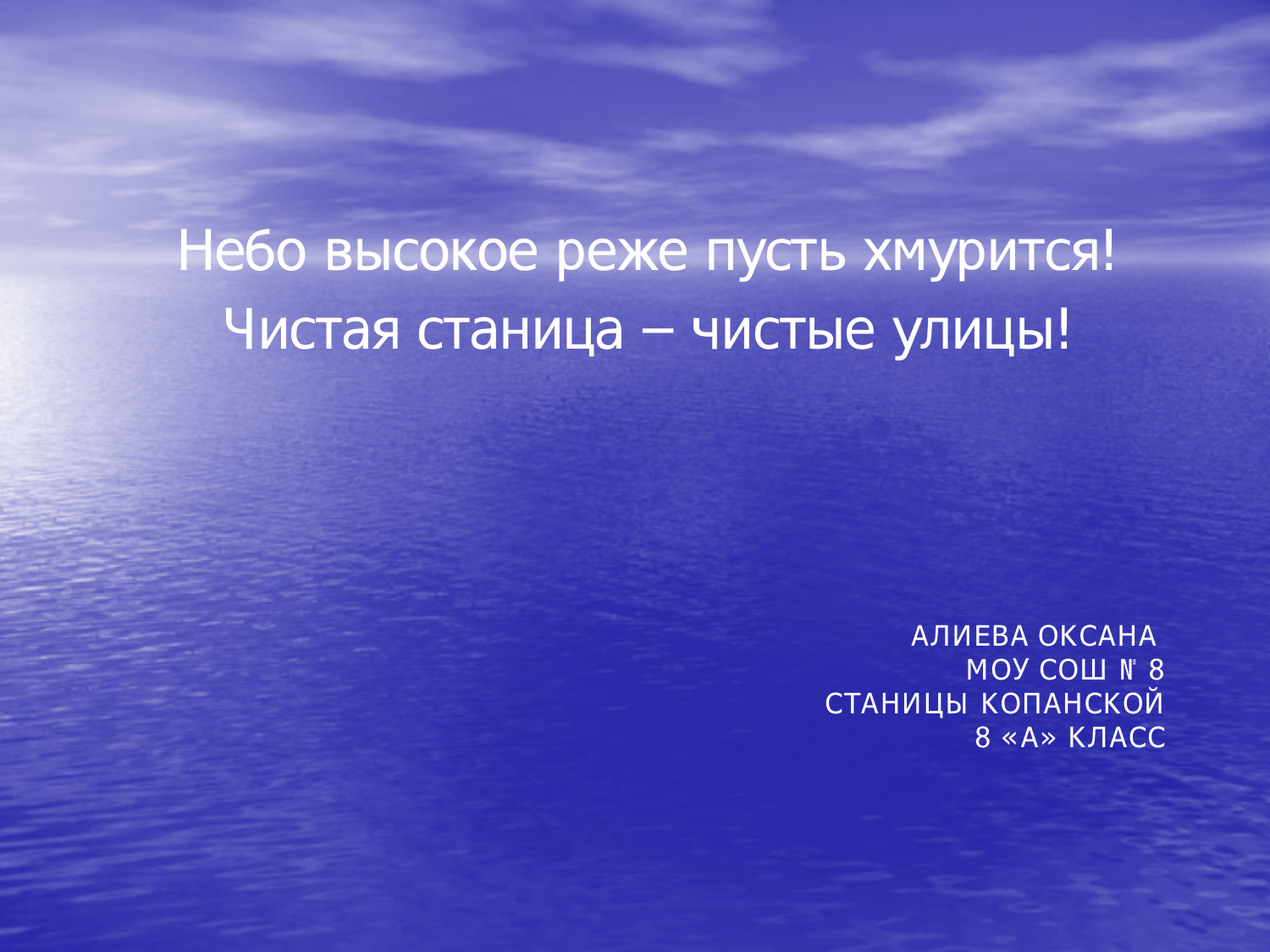

Небо высокое реже пусть хмурится!
Чистая станица – чистые улицы!
# Алиева Оксана МОУ СОШ № 8 станицы Копанской 8 «А» класс